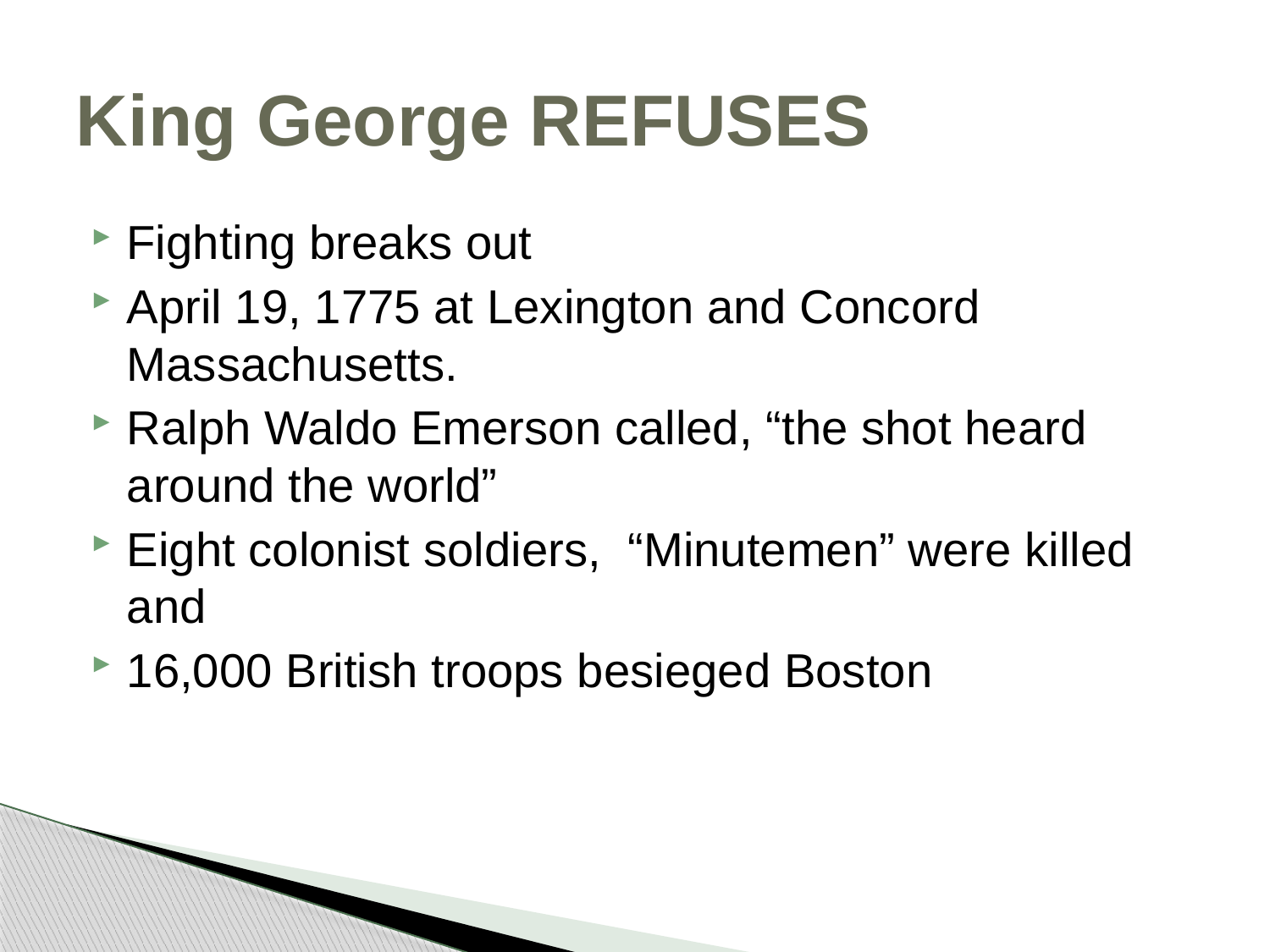

# King George REFUSES
Fighting breaks out
April 19, 1775 at Lexington and Concord Massachusetts.
Ralph Waldo Emerson called, “the shot heard around the world”
Eight colonist soldiers,  “Minutemen” were killed and
16,000 British troops besieged Boston